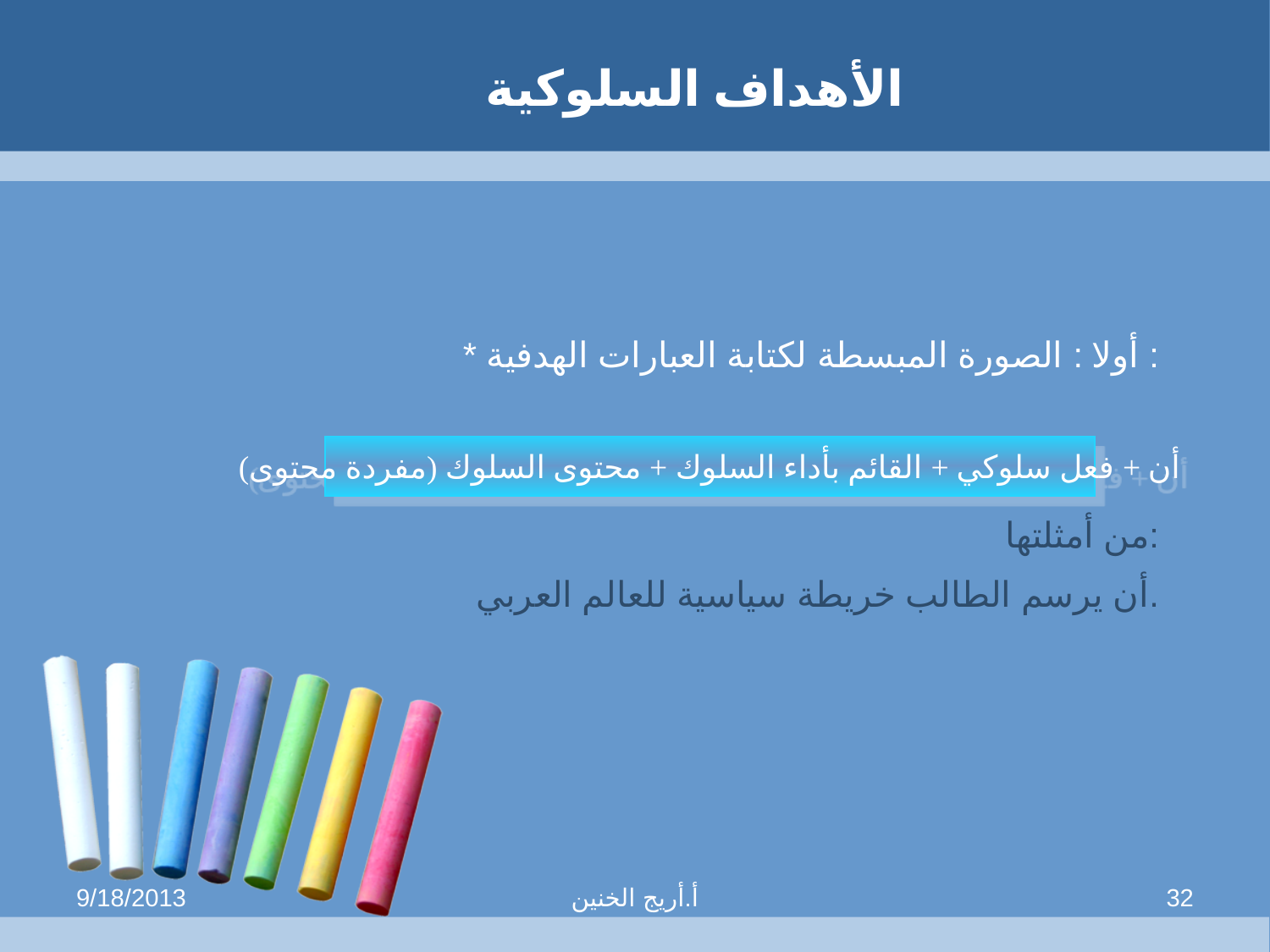

الأهداف السلوكية

* أولا : الصورة المبسطة لكتابة العبارات الهدفية :

من أمثلتها:
 أن يرسم الطالب خريطة سياسية للعالم العربي.

أن + فعل سلوكي + القائم بأداء السلوك + محتوى السلوك (مفردة محتوى)
9/18/2013
أ.أريج الخنين
32